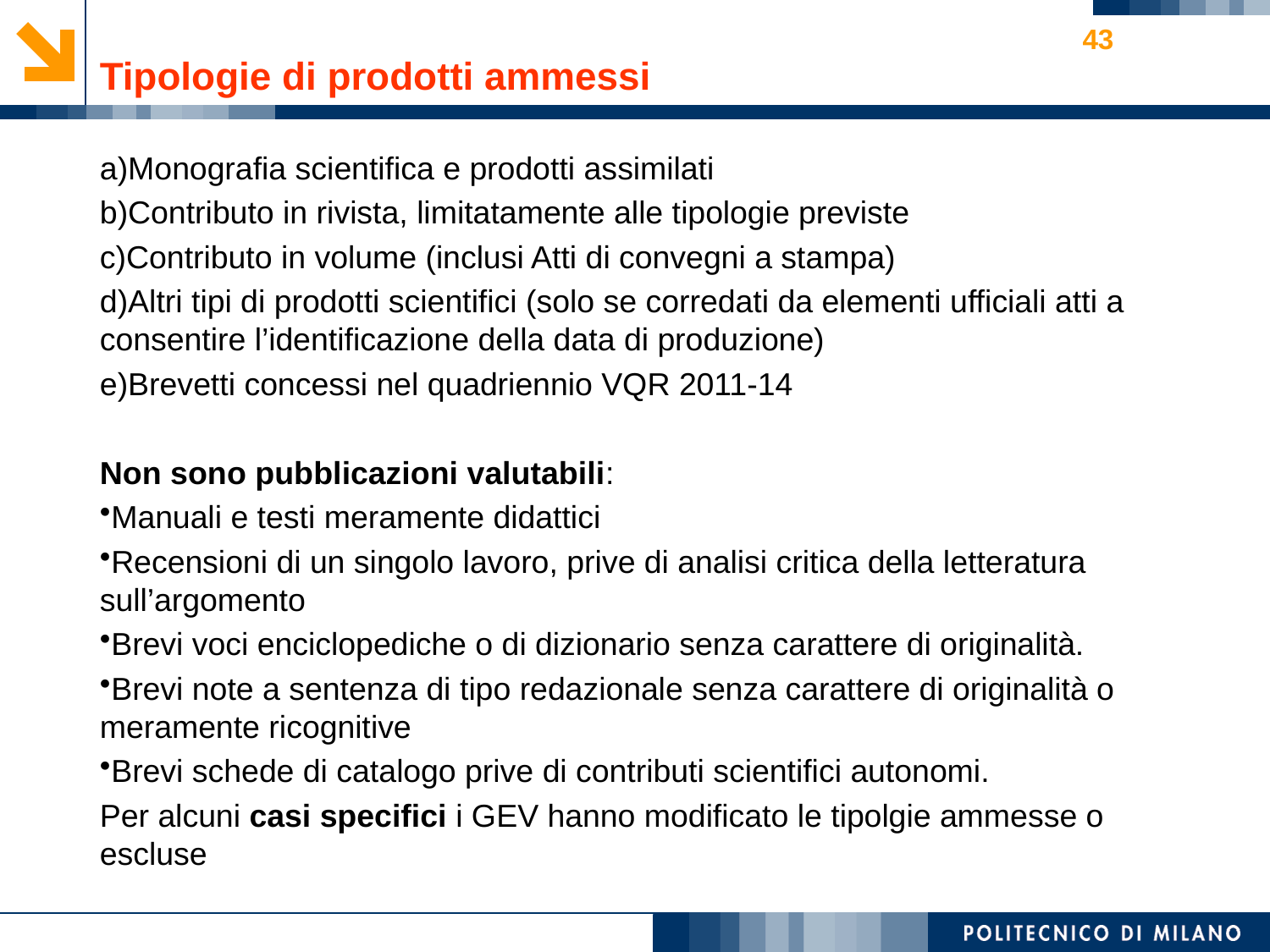

# Tipologie di prodotti ammessi
43
Monografia scientifica e prodotti assimilati
Contributo in rivista, limitatamente alle tipologie previste
Contributo in volume (inclusi Atti di convegni a stampa)
Altri tipi di prodotti scientifici (solo se corredati da elementi ufficiali atti a consentire l’identificazione della data di produzione)
Brevetti concessi nel quadriennio VQR 2011-14

Non sono pubblicazioni valutabili:
Manuali e testi meramente didattici
Recensioni di un singolo lavoro, prive di analisi critica della letteratura sull’argomento
Brevi voci enciclopediche o di dizionario senza carattere di originalità.
Brevi note a sentenza di tipo redazionale senza carattere di originalità o meramente ricognitive
Brevi schede di catalogo prive di contributi scientifici autonomi.
Per alcuni casi specifici i GEV hanno modificato le tipolgie ammesse o escluse